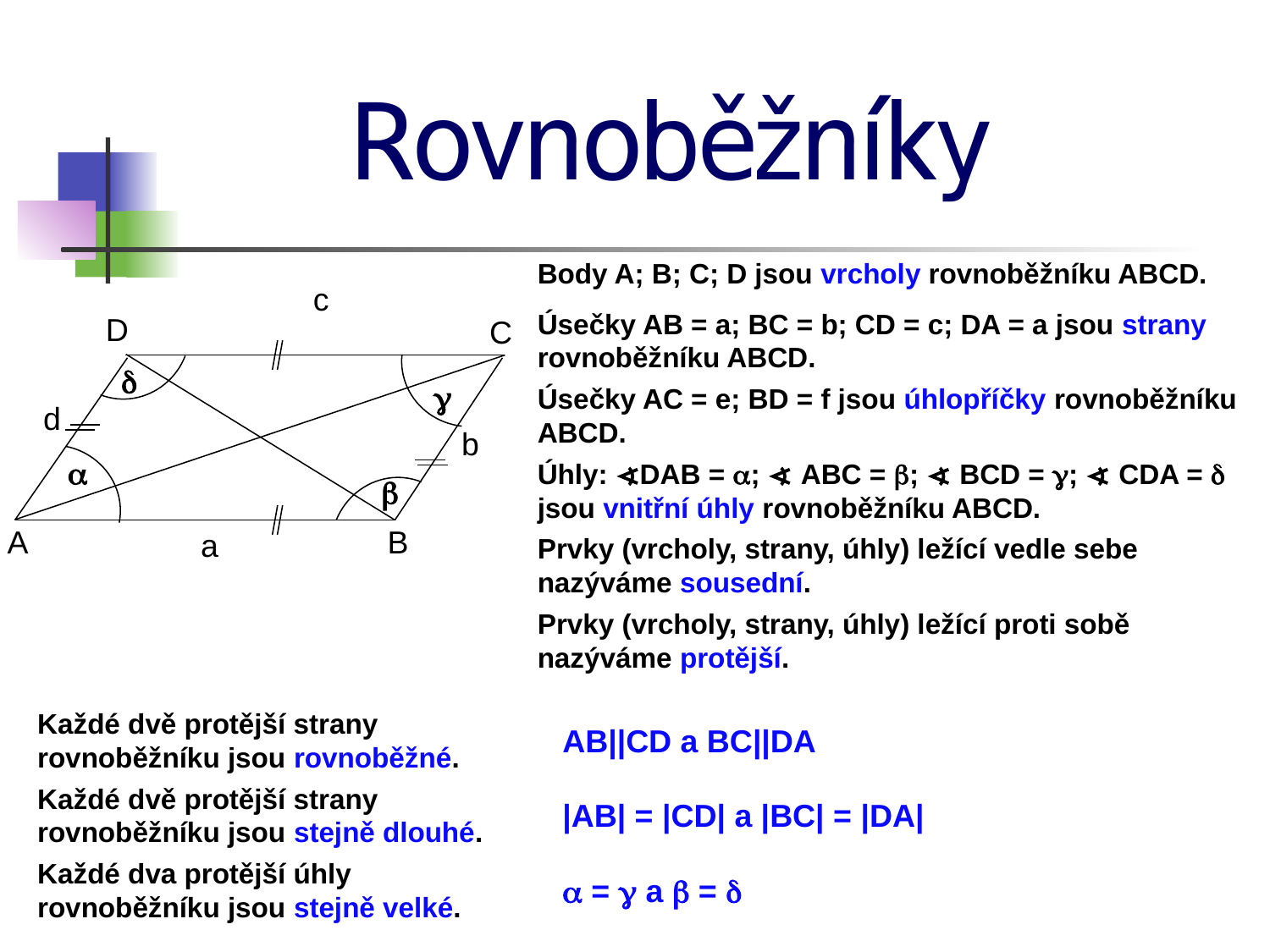

Rovnoběžníky
Body A; B; C; D jsou vrcholy rovnoběžníku ABCD.

c

Úsečky AB = a; BC = b; CD = c; DA = a jsou strany rovnoběžníku ABCD.
D
C
δ
γ
Úsečky AC = e; BD = f jsou úhlopříčky rovnoběžníku ABCD.
d
b

α
Úhly: ∢DAB = α; ∢ ABC = β; ∢ BCD = γ; ∢ CDA = δ jsou vnitřní úhly rovnoběžníku ABCD.
β

A
B
a
Prvky (vrcholy, strany, úhly) ležící vedle sebe nazýváme sousední.
Prvky (vrcholy, strany, úhly) ležící proti sobě nazýváme protější.
Každé dvě protější strany rovnoběžníku jsou rovnoběžné.
AB||CD a BC||DA
Každé dvě protější strany rovnoběžníku jsou stejně dlouhé.
|AB| = |CD| a |BC| = |DA|
Každé dva protější úhly rovnoběžníku jsou stejně velké.
α = γ a β = δ